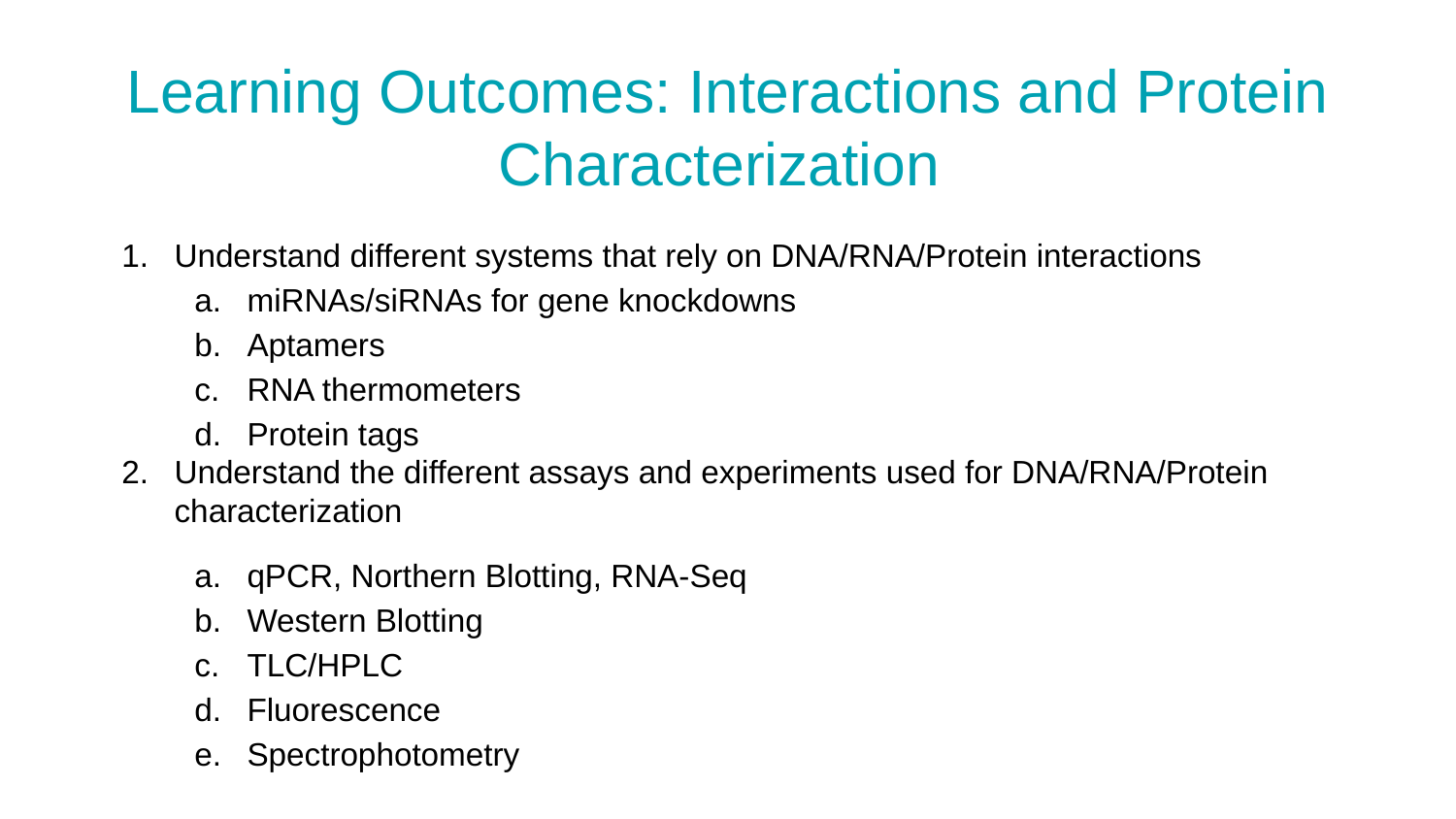

Learning Outcomes: Interactions and Protein Characterization
Understand different systems that rely on DNA/RNA/Protein interactions
miRNAs/siRNAs for gene knockdowns
Aptamers
RNA thermometers
Protein tags
Understand the different assays and experiments used for DNA/RNA/Protein characterization
qPCR, Northern Blotting, RNA-Seq
Western Blotting
TLC/HPLC
Fluorescence
Spectrophotometry